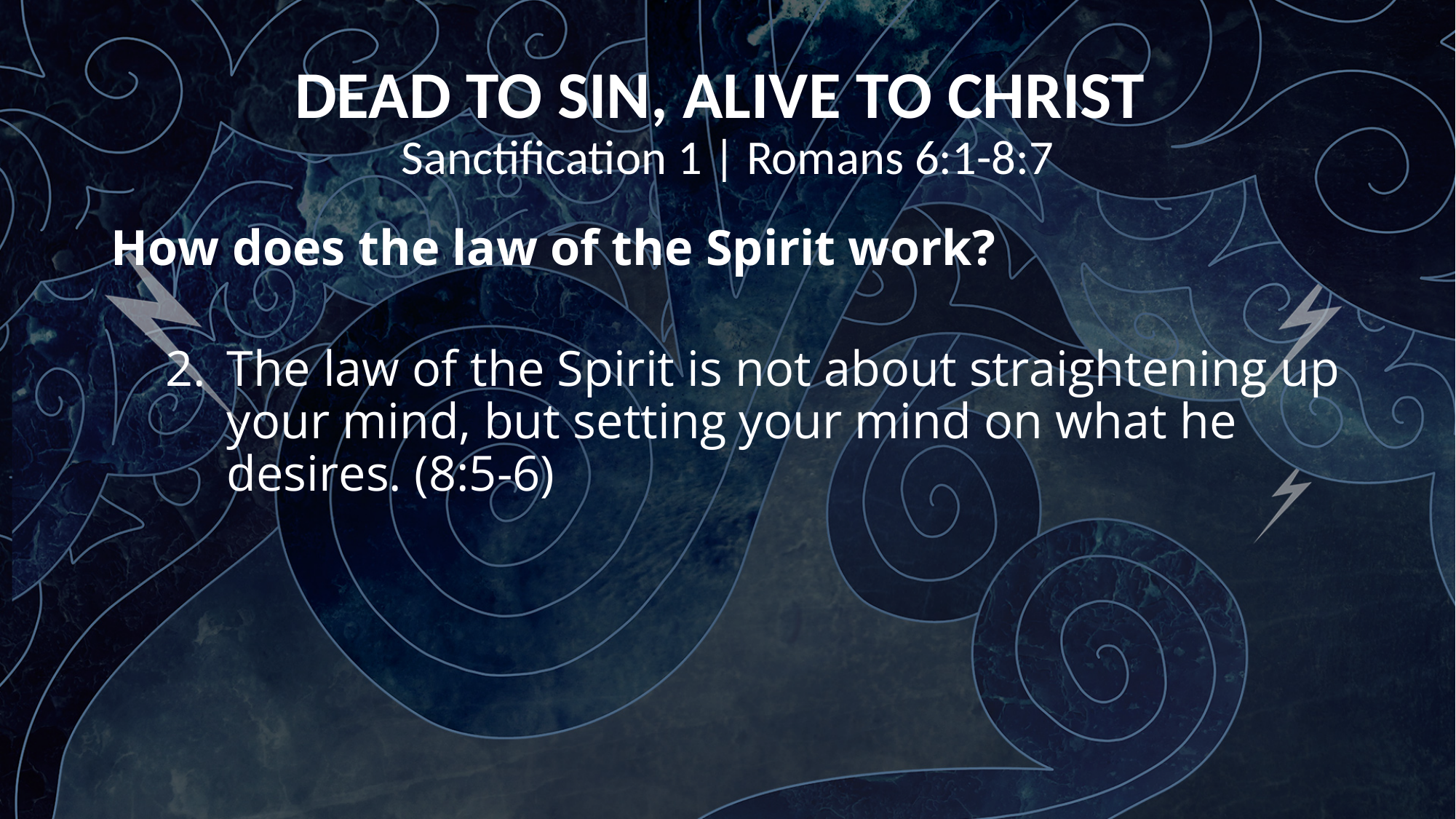

DEAD TO SIN, ALIVE TO CHRIST
Sanctification 1 | Romans 6:1-8:7
How does the law of the Spirit work?

The law of the Spirit is not about straightening up your mind, but setting your mind on what he desires. (8:5-6)